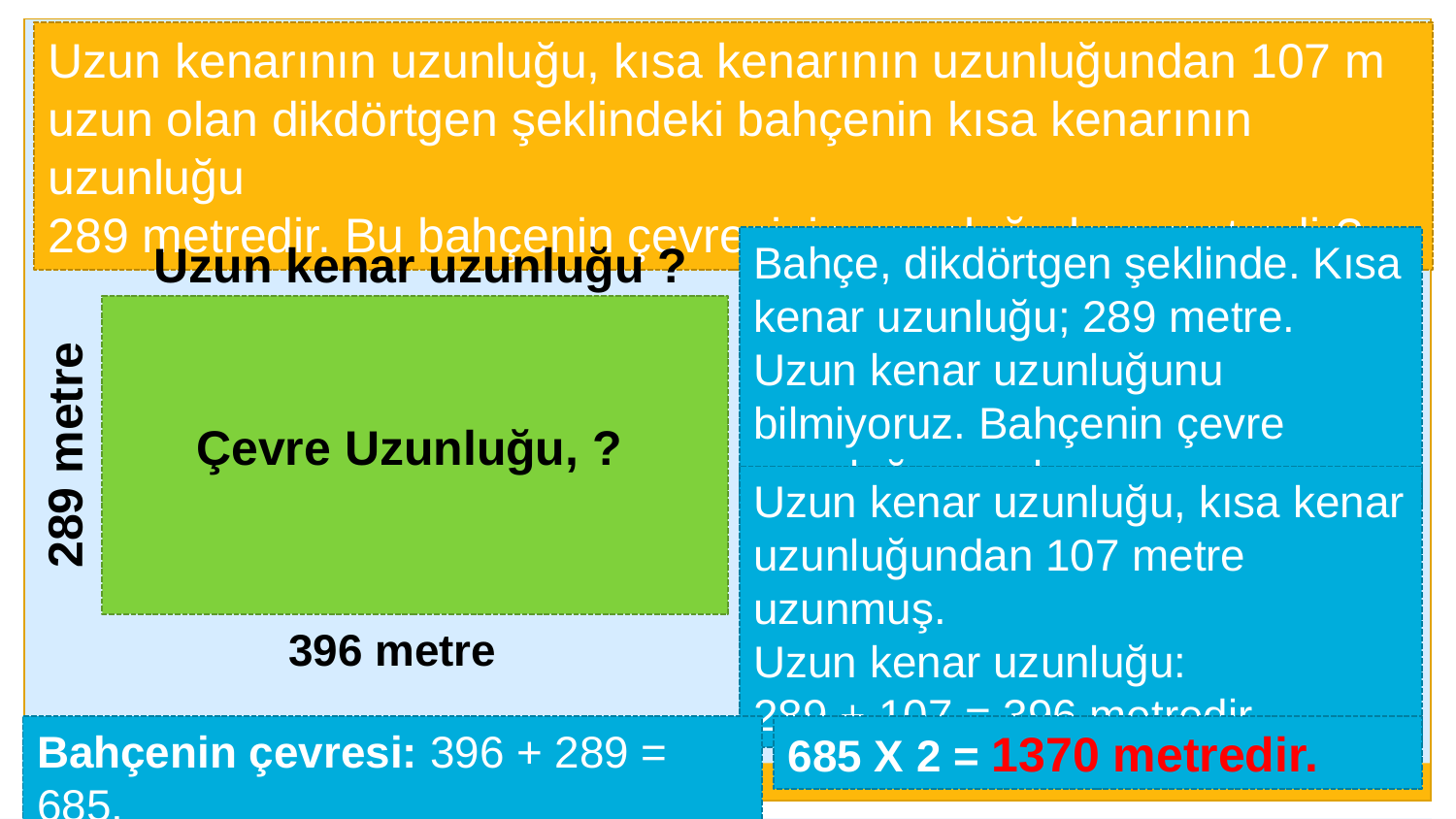

Uzun kenarının uzunluğu, kısa kenarının uzunluğundan 107 m
uzun olan dikdörtgen şeklindeki bahçenin kısa kenarının uzunluğu
289 metredir. Bu bahçenin çevresinin uzunluğu kaç metredir?
Uzun kenar uzunluğu ?
Bahçe, dikdörtgen şeklinde. Kısa kenar uzunluğu; 289 metre.
Uzun kenar uzunluğunu bilmiyoruz. Bahçenin çevre uzunluğu soruluyor.

Çevre Uzunluğu, ?
289 metre
Uzun kenar uzunluğu, kısa kenar uzunluğundan 107 metre uzunmuş.
Uzun kenar uzunluğu:
289 + 107 = 396 metredir.
396 metre
Bahçenin çevresi: 396 + 289 = 685,
685 X 2 = 1370 metredir.